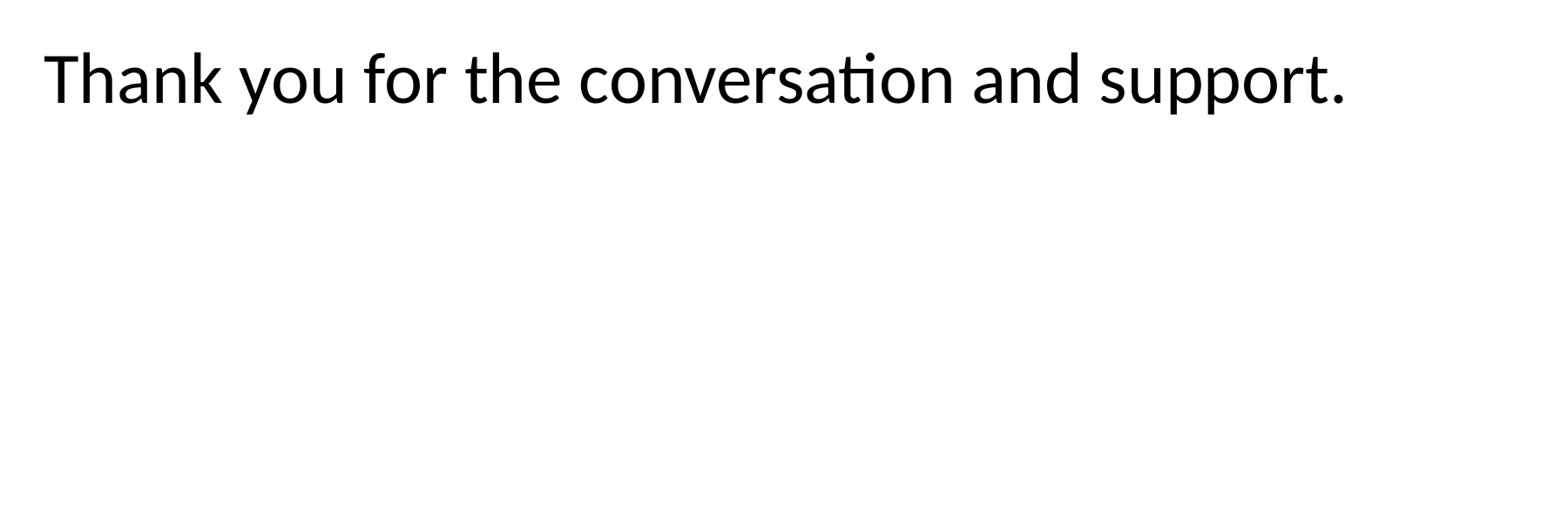

Thank you for the conversation and support.